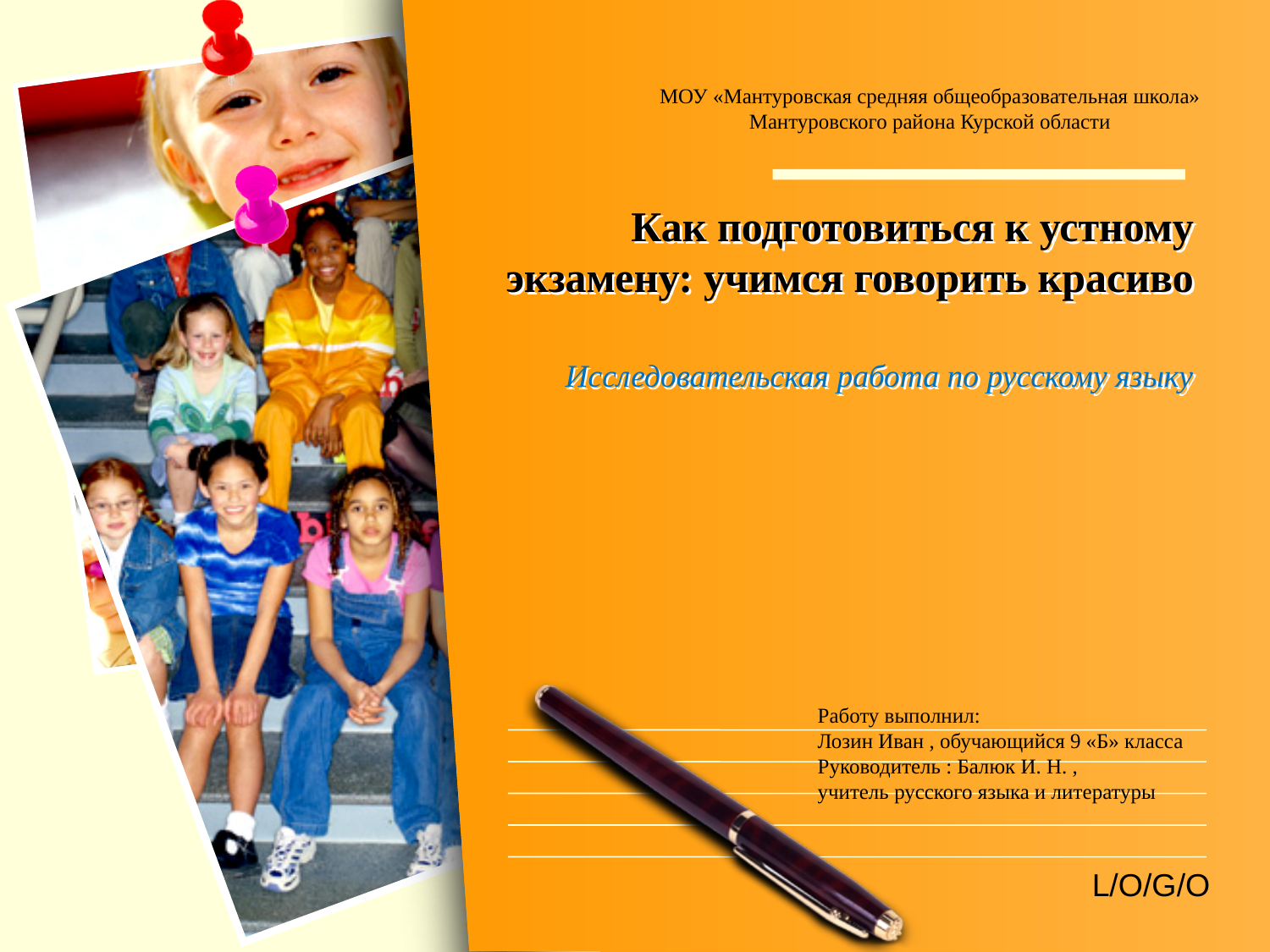

МОУ «Мантуровская средняя общеобразовательная школа»
Мантуровского района Курской области

# Как подготовиться к устному экзамену: учимся говорить красиво
Исследовательская работа по русскому языку
Работу выполнил:
Лозин Иван , обучающийся 9 «Б» класса
Руководитель : Балюк И. Н. ,
учитель русского языка и литературы